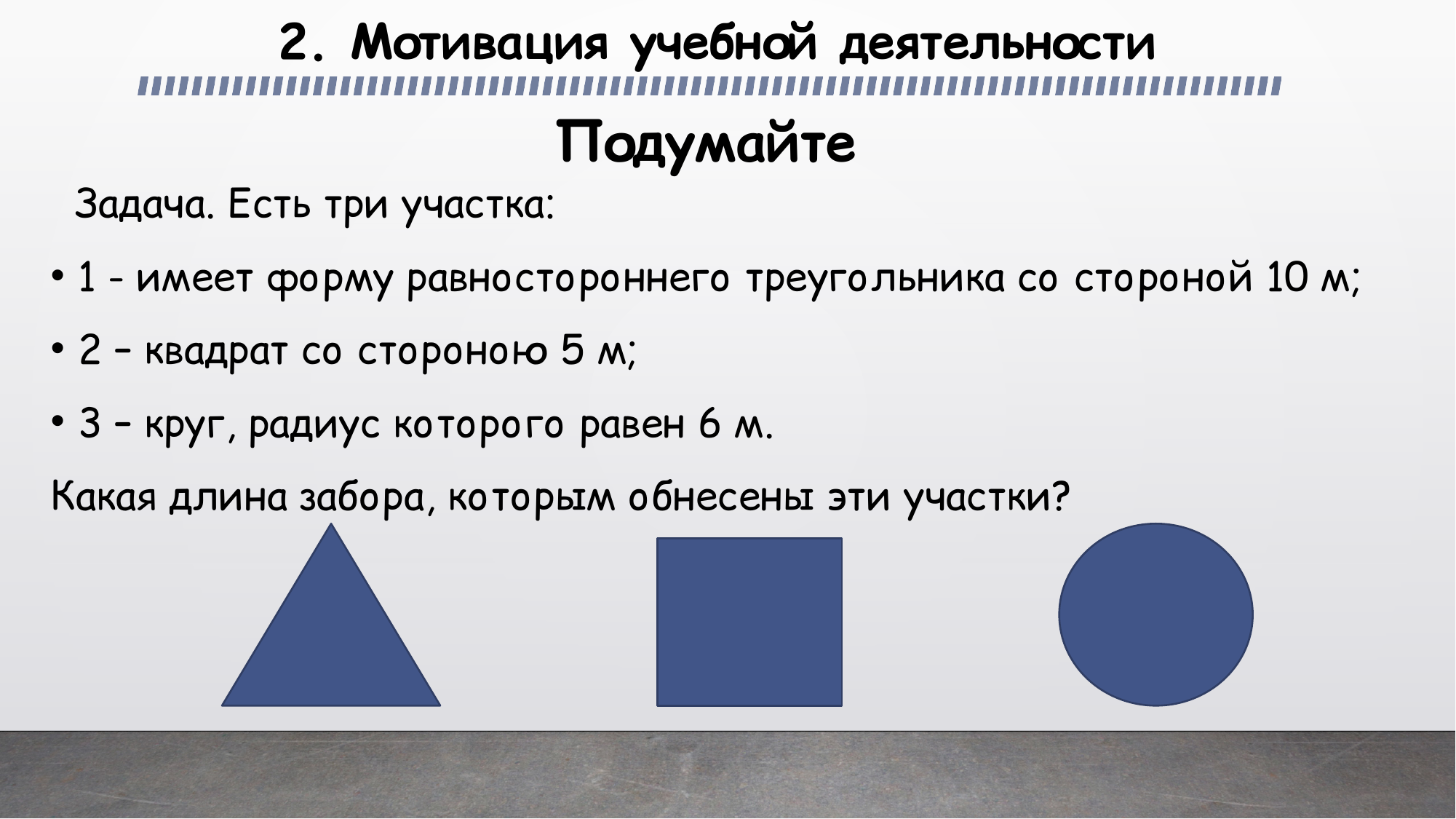

2. Мотивация учебной деятельности
# Подумайте
  Задача. Есть три участка:
1 - имеет форму равностороннего треугольника со стороной 10 м;
2 – квадрат со стороною 5 м;
3 – круг, радиус которого равен 6 м.
Какая длина забора, которым обнесены эти участки?